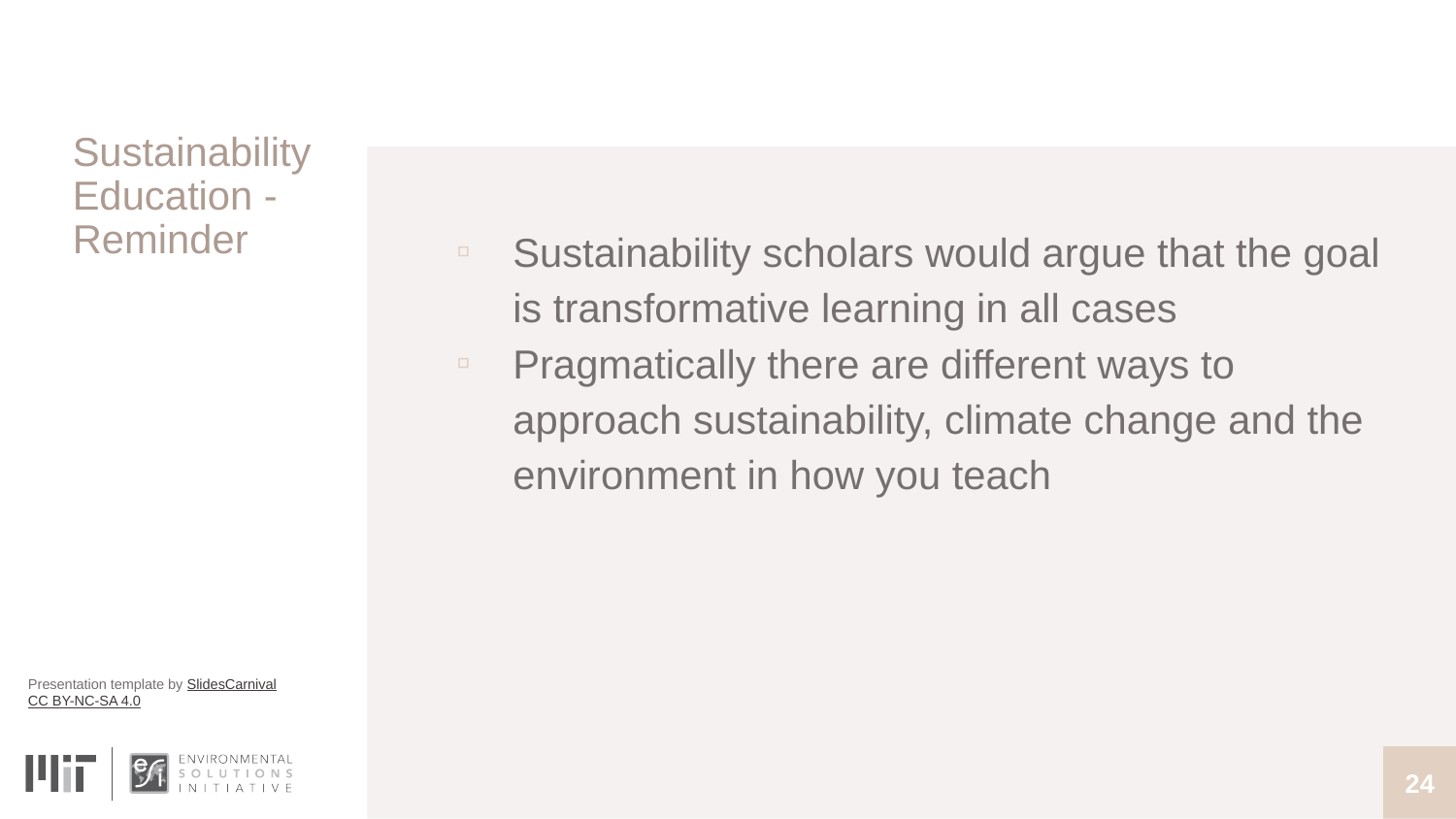

# Sustainability Education - Reminder
Sustainability scholars would argue that the goal is transformative learning in all cases
Pragmatically there are different ways to approach sustainability, climate change and the environment in how you teach
24